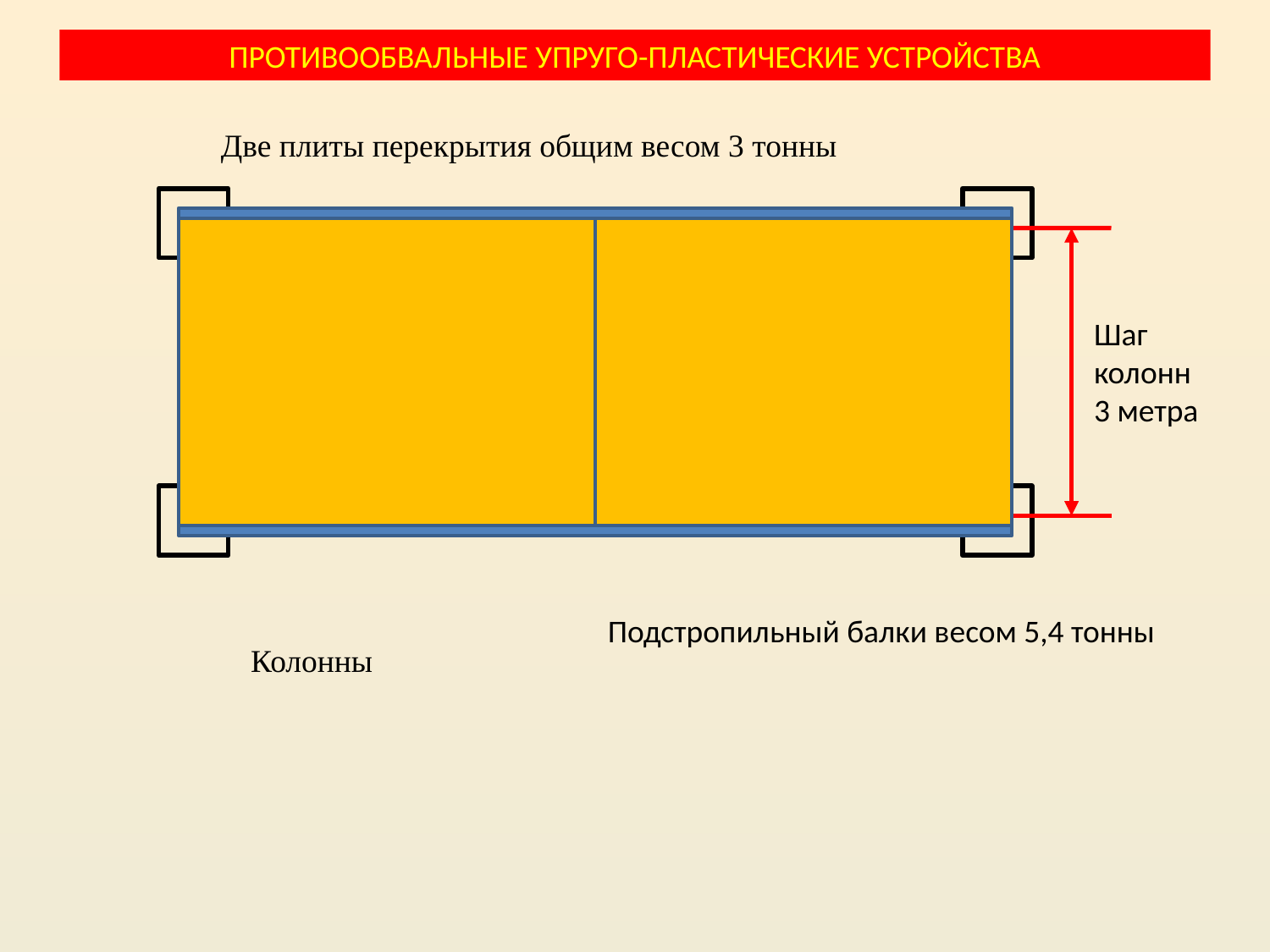

ПРОТИВООБВАЛЬНЫЕ УПРУГО-ПЛАСТИЧЕСКИЕ УСТРОЙСТВА
Две плиты перекрытия общим весом 3 тонны

Шаг колонн
3 метра

Станки общей стоимостью 12000000 руб.

Подстропильный балки весом 5,4 тонны
Колонны